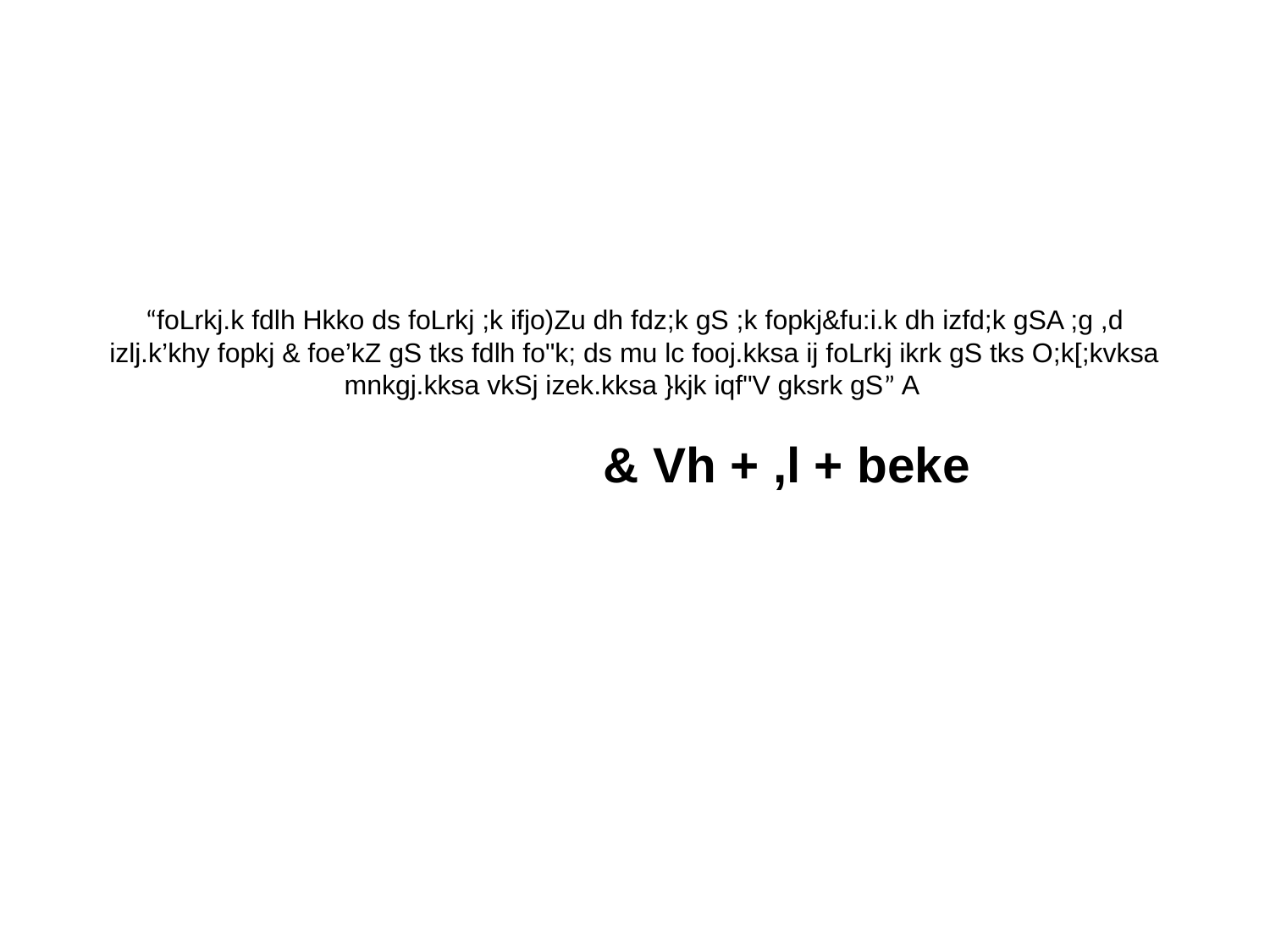

# “foLrkj.k fdlh Hkko ds foLrkj ;k ifjo)Zu dh fdz;k gS ;k fopkj&fu:i.k dh izfd;k gSA ;g ,d izlj.k’khy fopkj & foe’kZ gS tks fdlh fo"k; ds mu lc fooj.kksa ij foLrkj ikrk gS tks O;k[;kvksa mnkgj.kksa vkSj izek.kksa }kjk iqf"V gksrk gS” A & Vh + ,l + beke